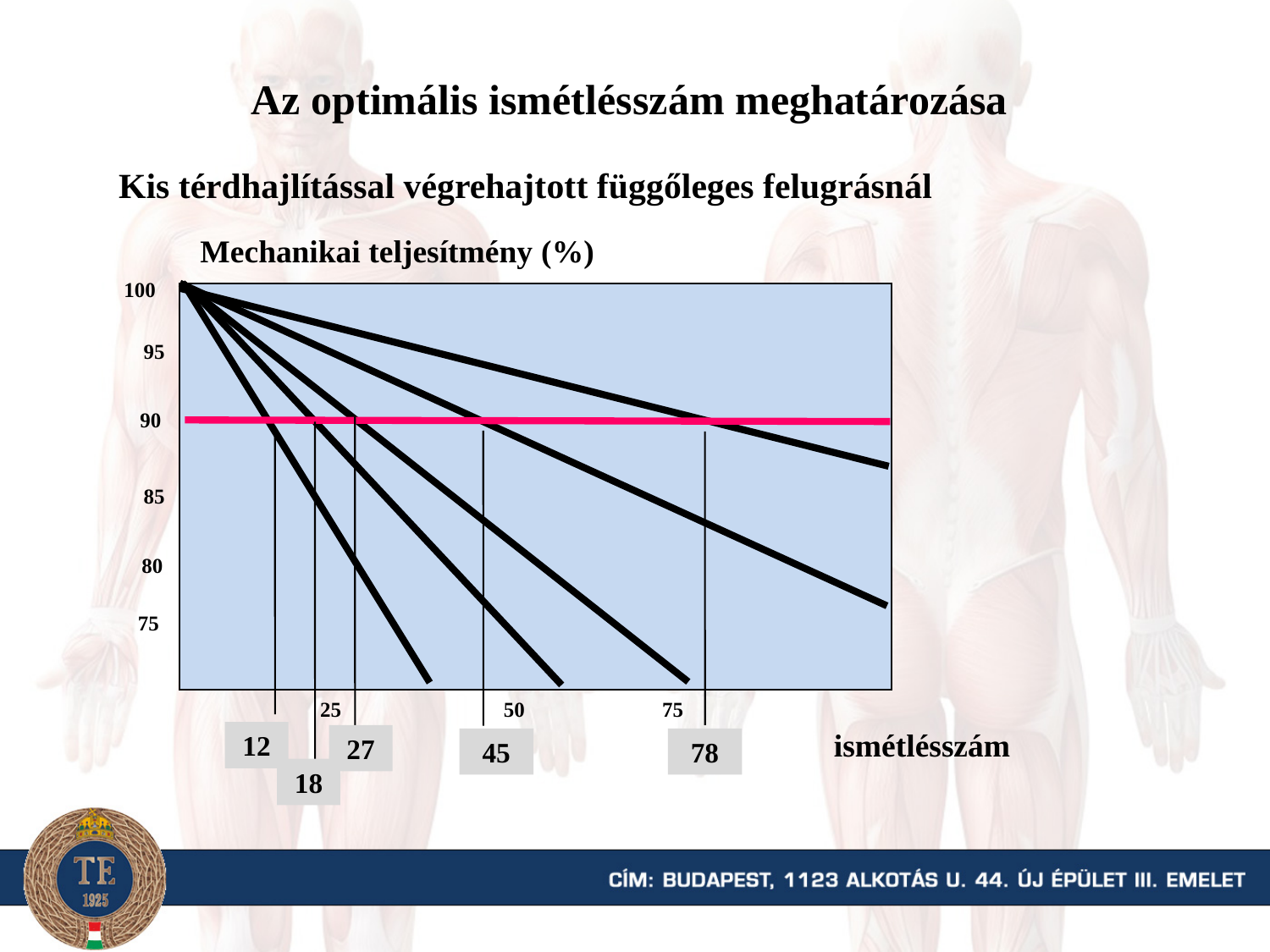

Az optimális ismétlésszám meghatározása
Kis térdhajlítással végrehajtott függőleges felugrásnál
Mechanikai teljesítmény (%)
100
95
90
85
80
75

25
50
75
ismétlésszám
12
27
45
78
18